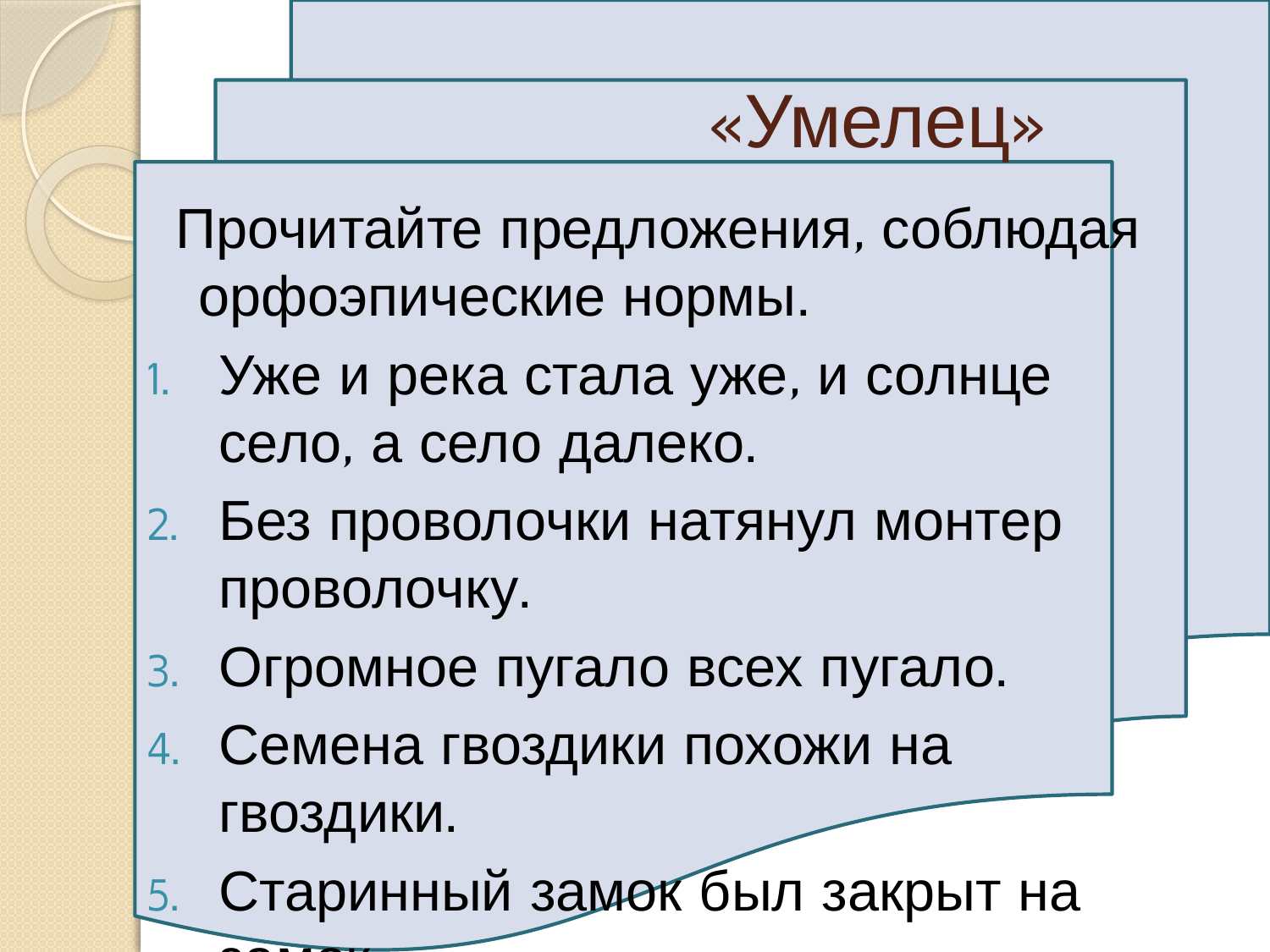

# «Умелец»
 Прочитайте предложения, соблюдая орфоэпические нормы.
Уже и река стала уже, и солнце село, а село далеко.
Без проволочки натянул монтер проволочку.
Огромное пугало всех пугало.
Семена гвоздики похожи на  гвоздики.
Старинный замок был закрыт на замок.